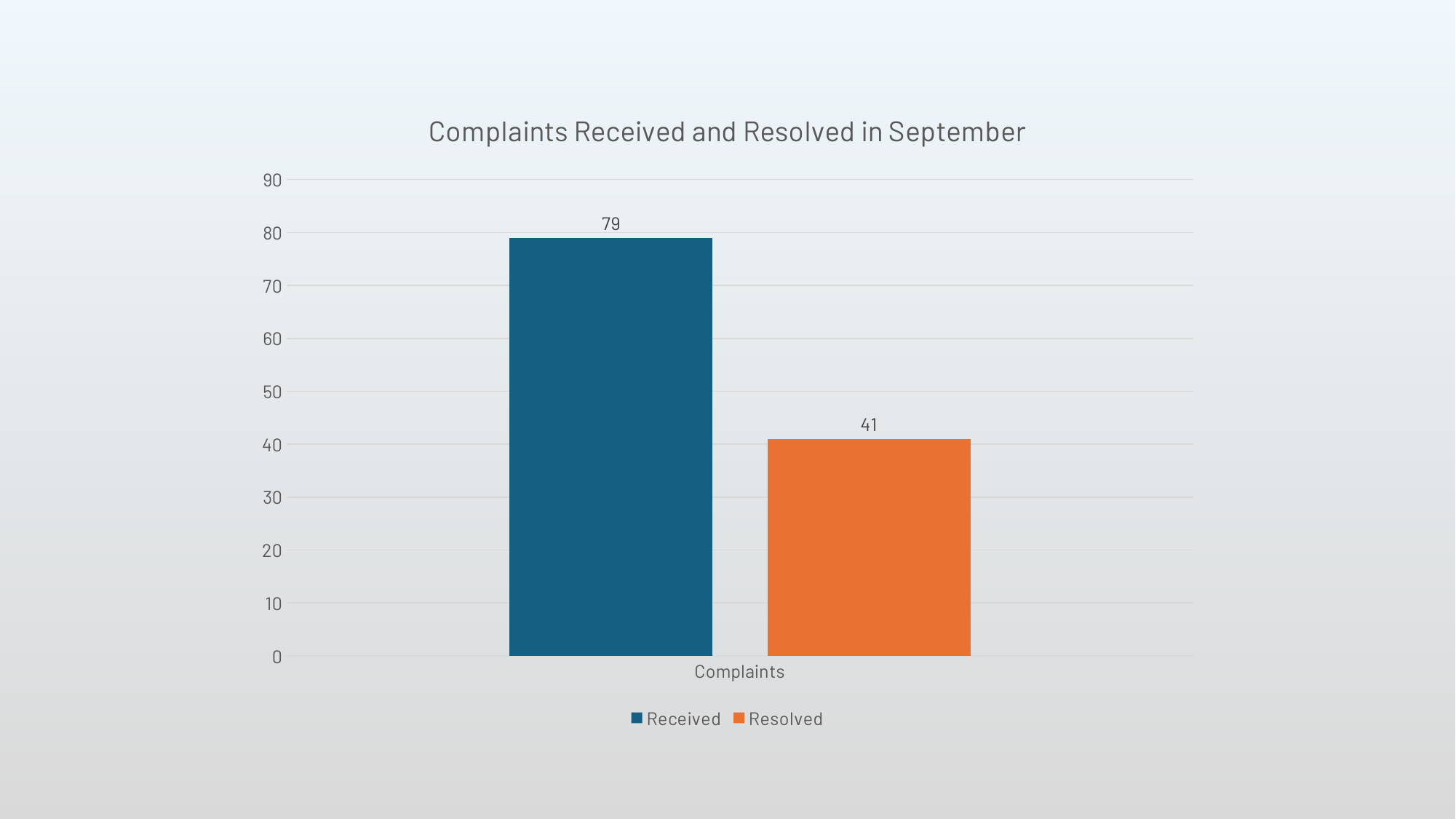

### Chart: Complaints Received and Resolved in September

| Category | Received | Resolved |
|---|---|---|
| Complaints | 79.0 | 41.0 |